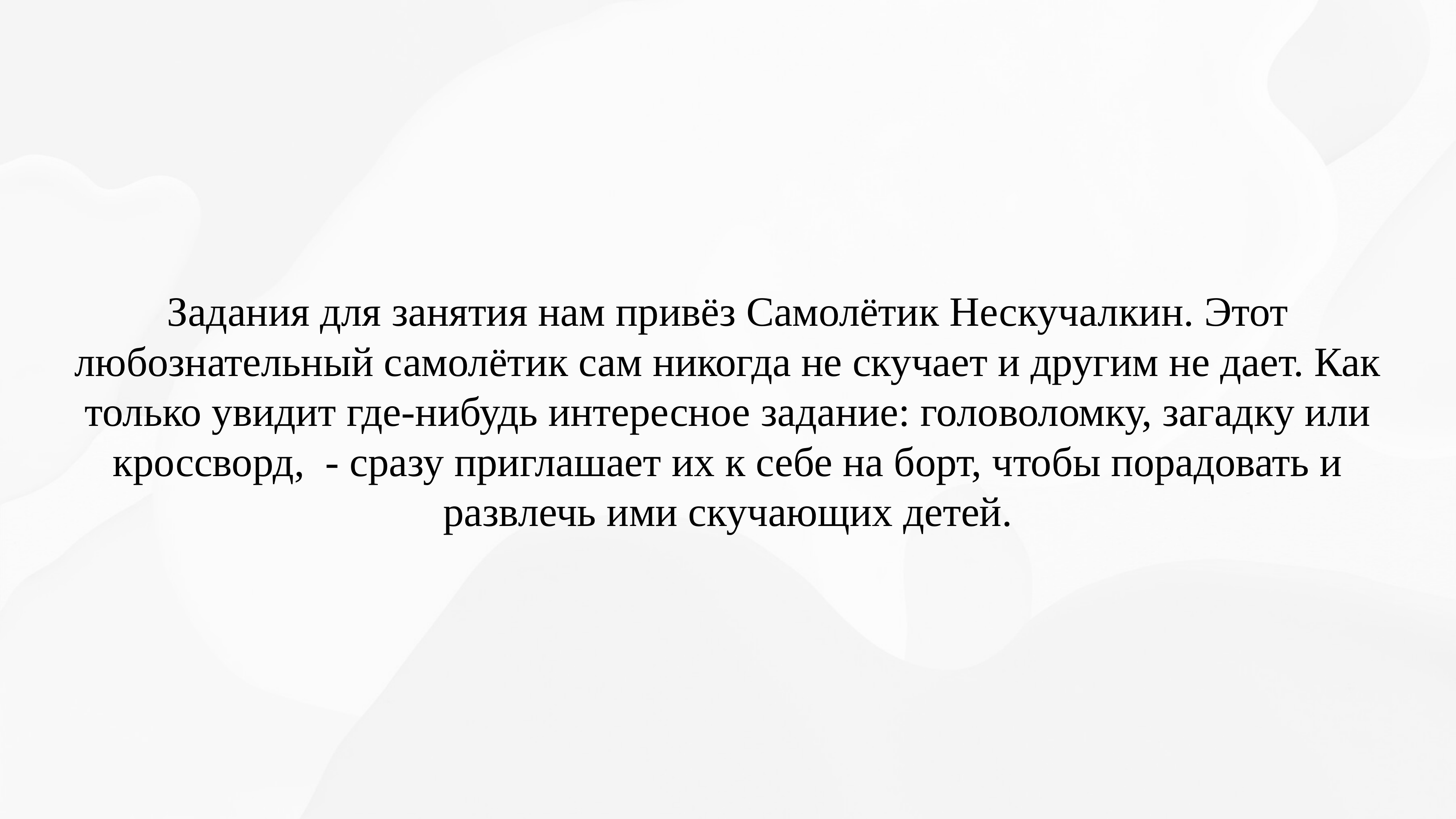

Задания для занятия нам привёз Самолётик Нескучалкин. Этот любознательный самолётик сам никогда не скучает и другим не дает. Как только увидит где-нибудь интересное задание: головоломку, загадку или кроссворд,  - сразу приглашает их к себе на борт, чтобы порадовать и развлечь ими скучающих детей.